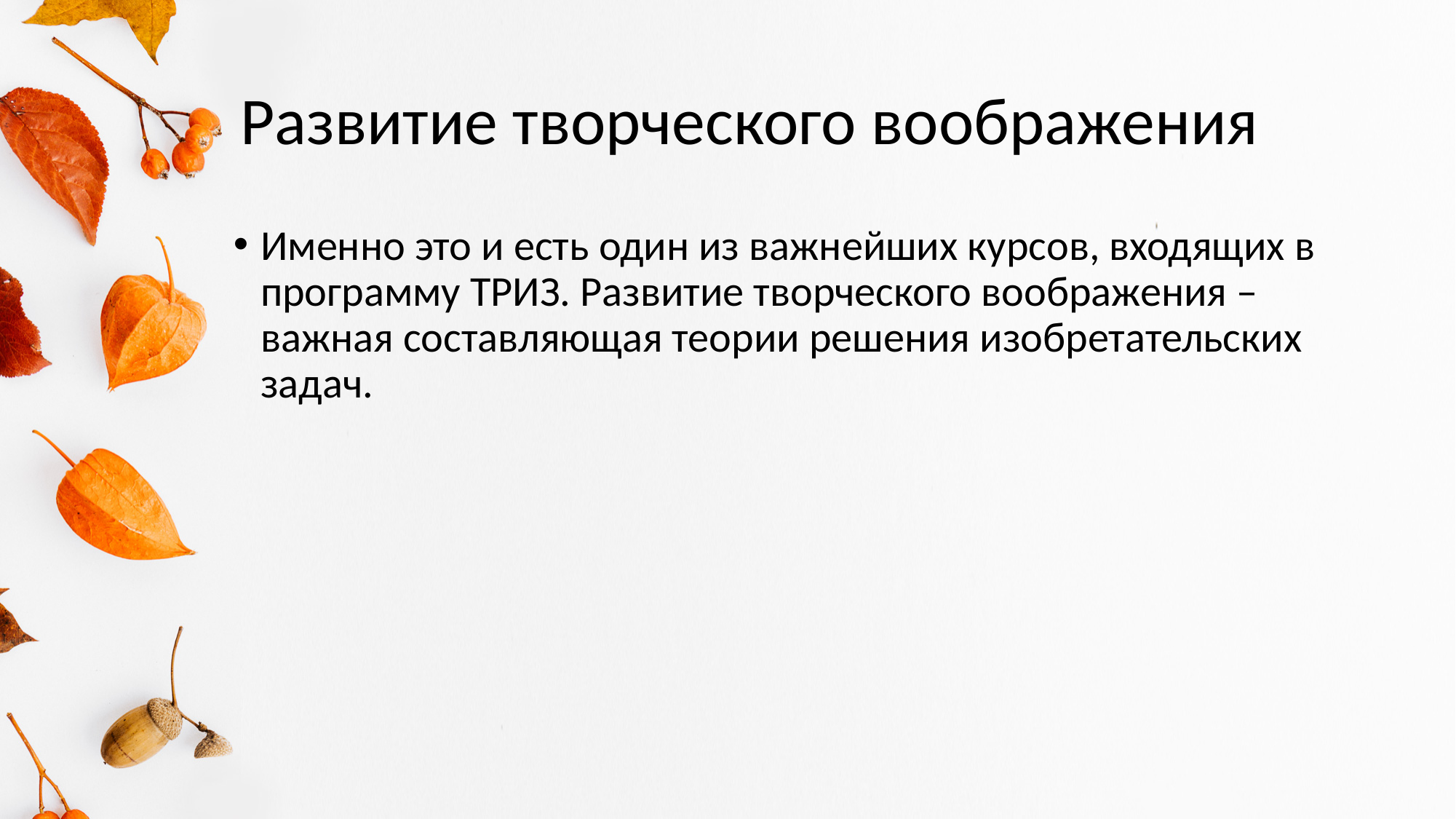

# Развитие творческого воображения
Именно это и есть один из важнейших курсов, входящих в программу ТРИЗ. Развитие творческого воображения – важная составляющая теории решения изобретательских задач.